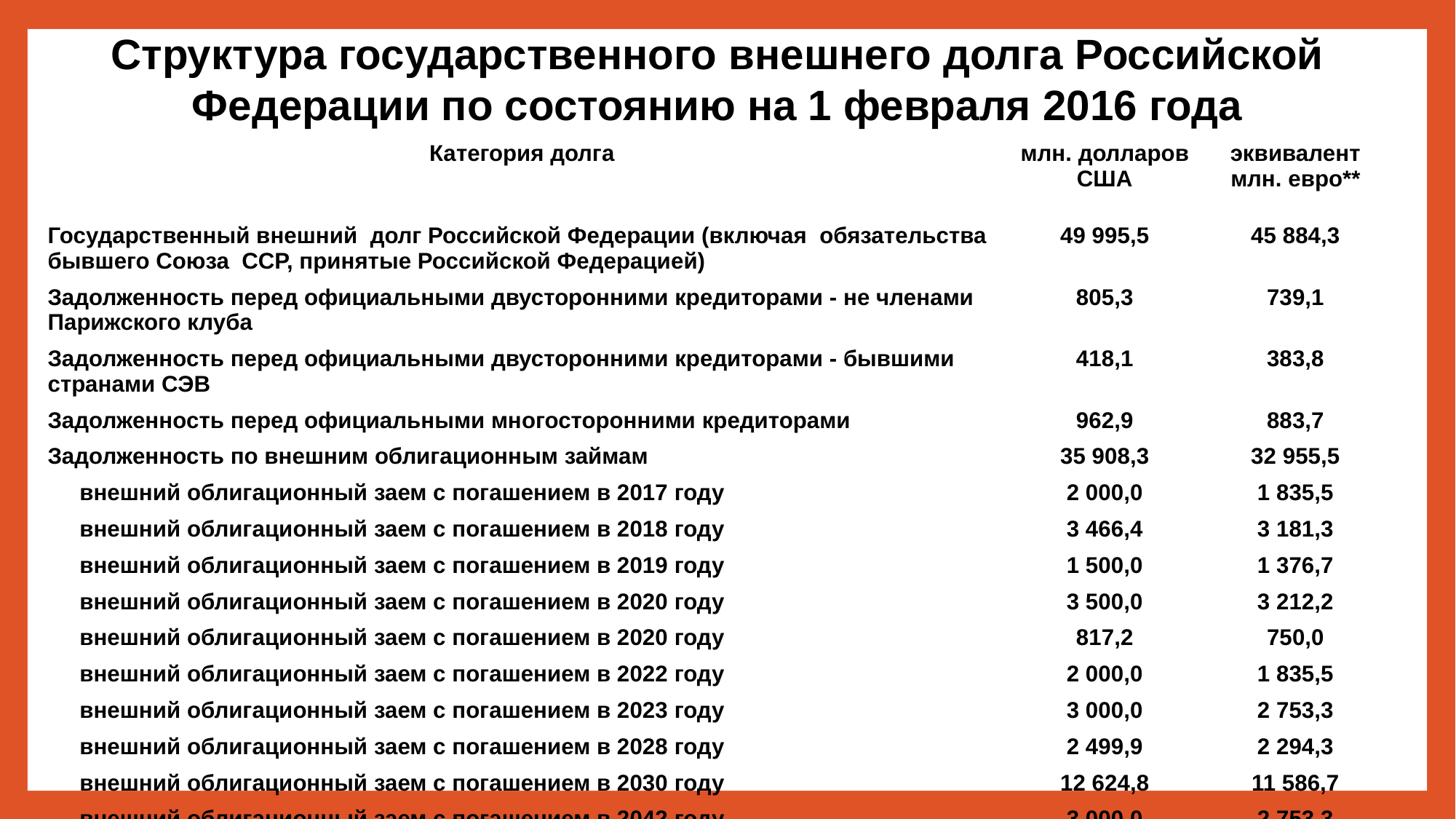

Структура государственного внешнего долга Российской Федерации по состоянию на 1 февраля 2016 года
| Категория долга | млн. долларов США | эквивалент млн. евро\*\* |
| --- | --- | --- |
| Государственный внешний долг Российской Федерации (включая обязательства бывшего Союза ССР, принятые Российской Федерацией) | 49 995,5 | 45 884,3 |
| Задолженность перед официальными двусторонними кредиторами - не членами Парижского клуба | 805,3 | 739,1 |
| Задолженность перед официальными двусторонними кредиторами - бывшими странами СЭВ | 418,1 | 383,8 |
| Задолженность перед официальными многосторонними кредиторами | 962,9 | 883,7 |
| Задолженность по внешним облигационным займам | 35 908,3 | 32 955,5 |
| внешний облигационный заем с погашением в 2017 году | 2 000,0 | 1 835,5 |
| внешний облигационный заем с погашением в 2018 году | 3 466,4 | 3 181,3 |
| внешний облигационный заем с погашением в 2019 году | 1 500,0 | 1 376,7 |
| внешний облигационный заем с погашением в 2020 году | 3 500,0 | 3 212,2 |
| внешний облигационный заем с погашением в 2020 году | 817,2 | 750,0 |
| внешний облигационный заем с погашением в 2022 году | 2 000,0 | 1 835,5 |
| внешний облигационный заем с погашением в 2023 году | 3 000,0 | 2 753,3 |
| внешний облигационный заем с погашением в 2028 году | 2 499,9 | 2 294,3 |
| внешний облигационный заем с погашением в 2030 году | 12 624,8 | 11 586,7 |
| внешний облигационный заем с погашением в 2042 году | 3 000,0 | 2 753,3 |
| внешний облигационный заем с погашением в 2043 году | 1 500,0 | 1 376,7 |
| Задолженность по ОВГВЗ | 5,4 | 4,9 |
| Прочая задолженность | 19,6 | 18,0 |
| Государственные гарантии Российской Федерации в иностранной валюте | 11 875,9 | 10 899,3 |